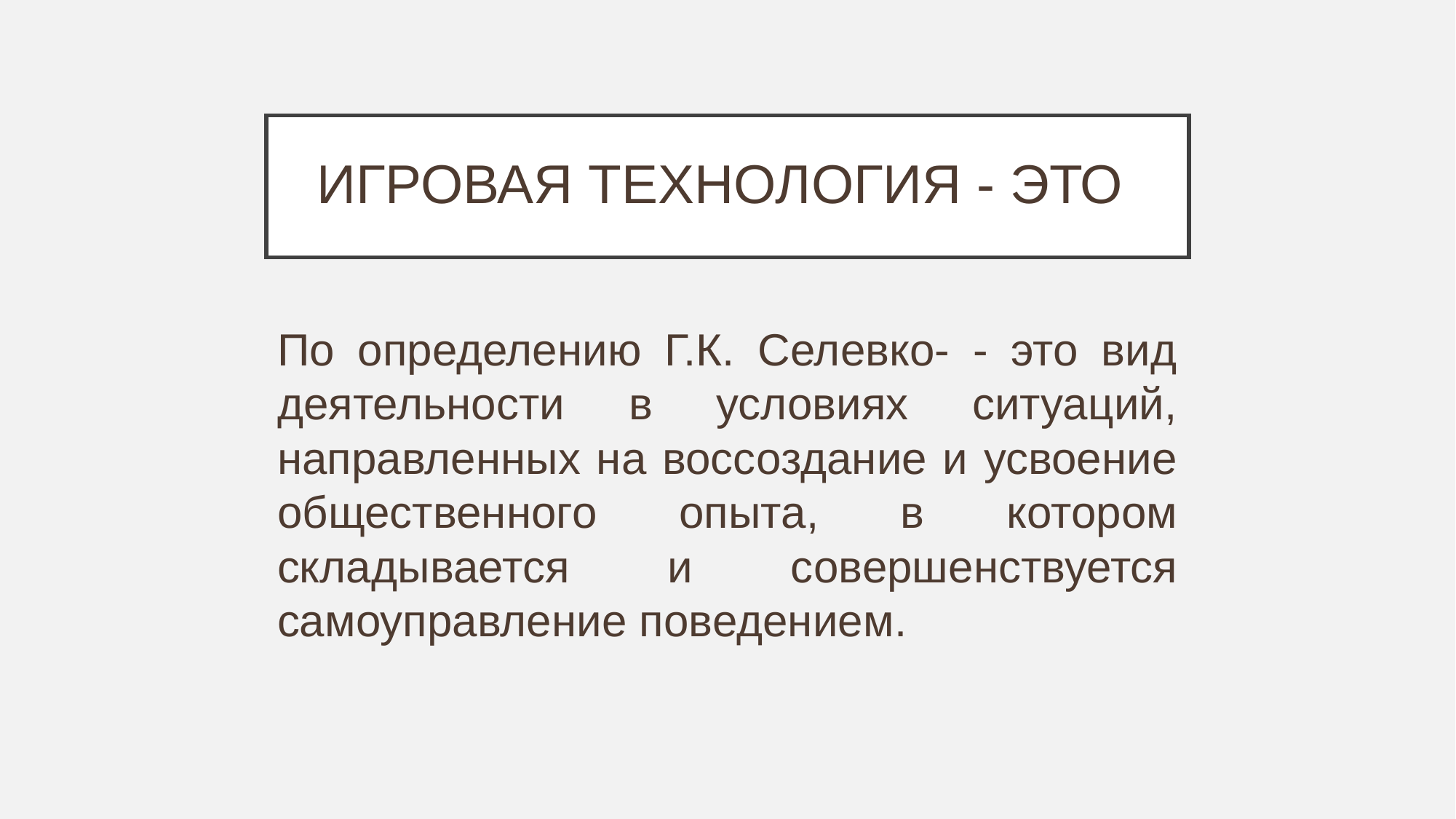

# игровая технология - это
По определению Г.К. Селевко- - это вид деятельности в условиях ситуаций, направленных на воссоздание и усвоение общественного опыта, в котором складывается и совершенствуется самоуправление поведением.